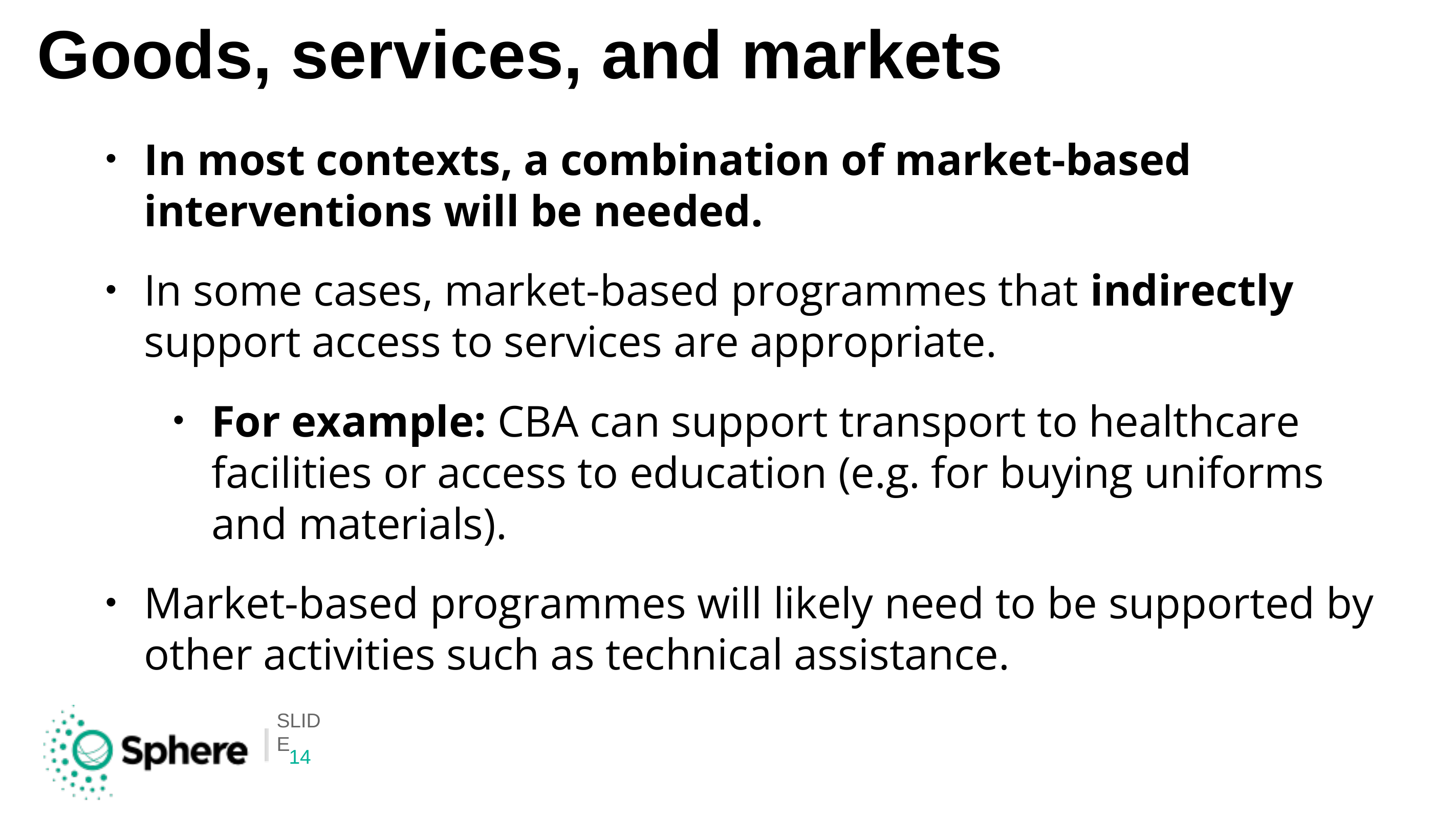

# Goods, services, and markets
In most contexts, a combination of market-based interventions will be needed.
In some cases, market-based programmes that indirectly support access to services are appropriate.
For example: CBA can support transport to healthcare facilities or access to education (e.g. for buying uniforms and materials).
Market-based programmes will likely need to be supported by other activities such as technical assistance.

14